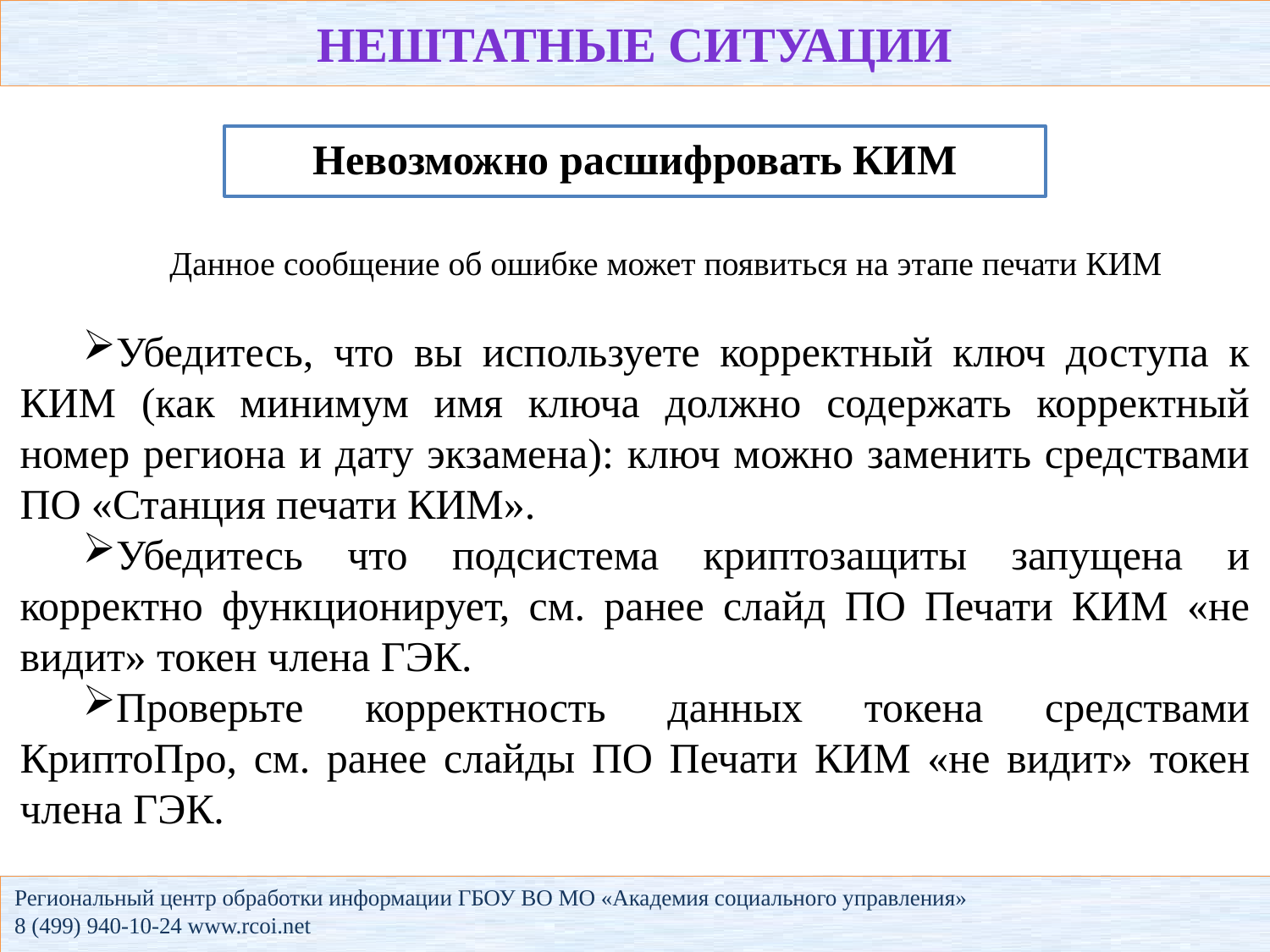

# Нештатные ситуации
Невозможно расшифровать КИМ
Данное сообщение об ошибке может появиться на этапе печати КИМ
Убедитесь, что вы используете корректный ключ доступа к КИМ (как минимум имя ключа должно содержать корректный номер региона и дату экзамена): ключ можно заменить средствами ПО «Станция печати КИМ».
Убедитесь что подсистема криптозащиты запущена и корректно функционирует, см. ранее слайд ПО Печати КИМ «не видит» токен члена ГЭК.
Проверьте корректность данных токена средствами КриптоПро, см. ранее слайды ПО Печати КИМ «не видит» токен члена ГЭК.